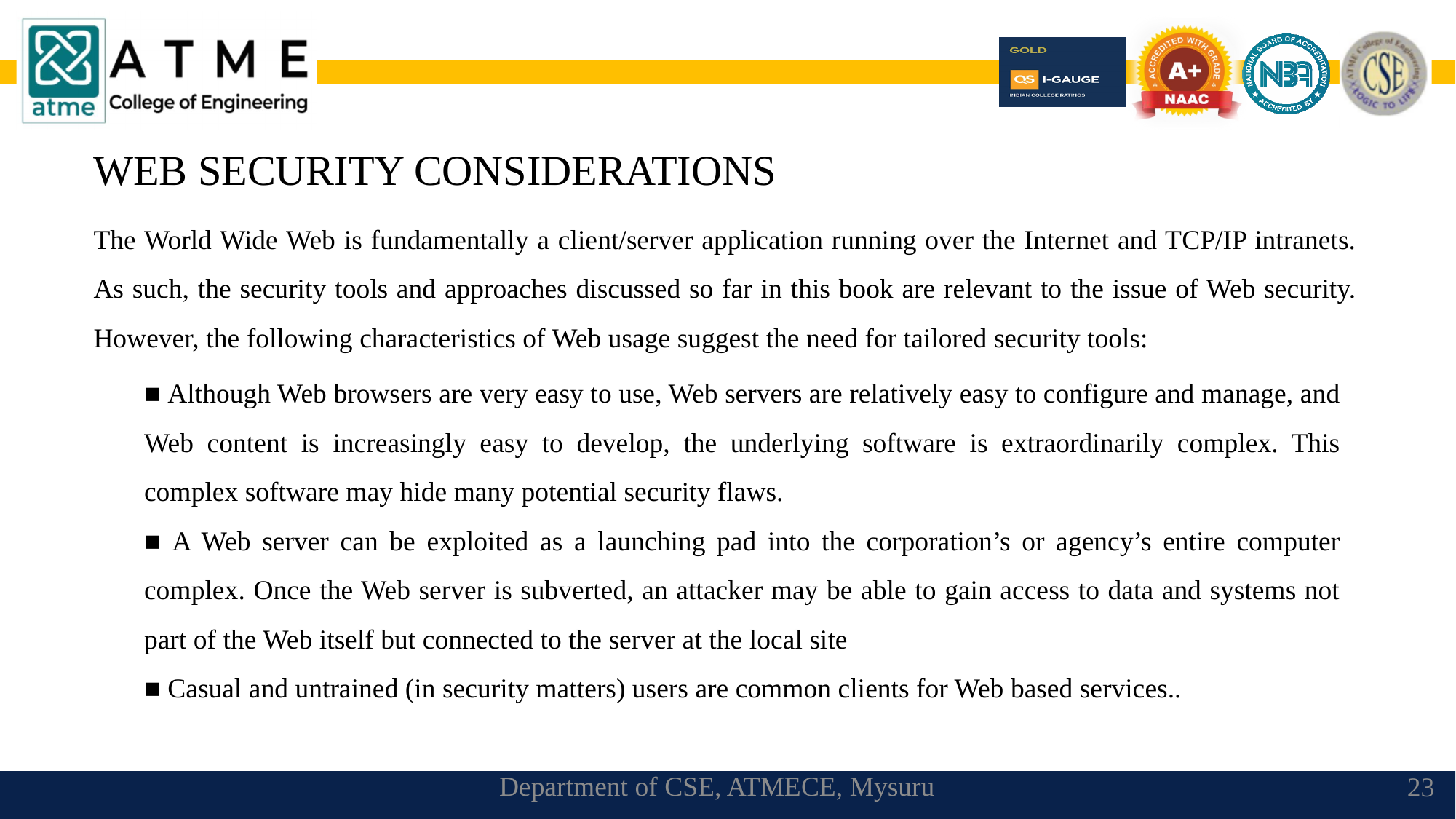

WEB SECURITY CONSIDERATIONS
The World Wide Web is fundamentally a client/server application running over the Internet and TCP/IP intranets. As such, the security tools and approaches discussed so far in this book are relevant to the issue of Web security. However, the following characteristics of Web usage suggest the need for tailored security tools:
■ Although Web browsers are very easy to use, Web servers are relatively easy to configure and manage, and Web content is increasingly easy to develop, the underlying software is extraordinarily complex. This complex software may hide many potential security flaws.
■ A Web server can be exploited as a launching pad into the corporation’s or agency’s entire computer complex. Once the Web server is subverted, an attacker may be able to gain access to data and systems not part of the Web itself but connected to the server at the local site
■ Casual and untrained (in security matters) users are common clients for Web based services..
Department of CSE, ATMECE, Mysuru
23